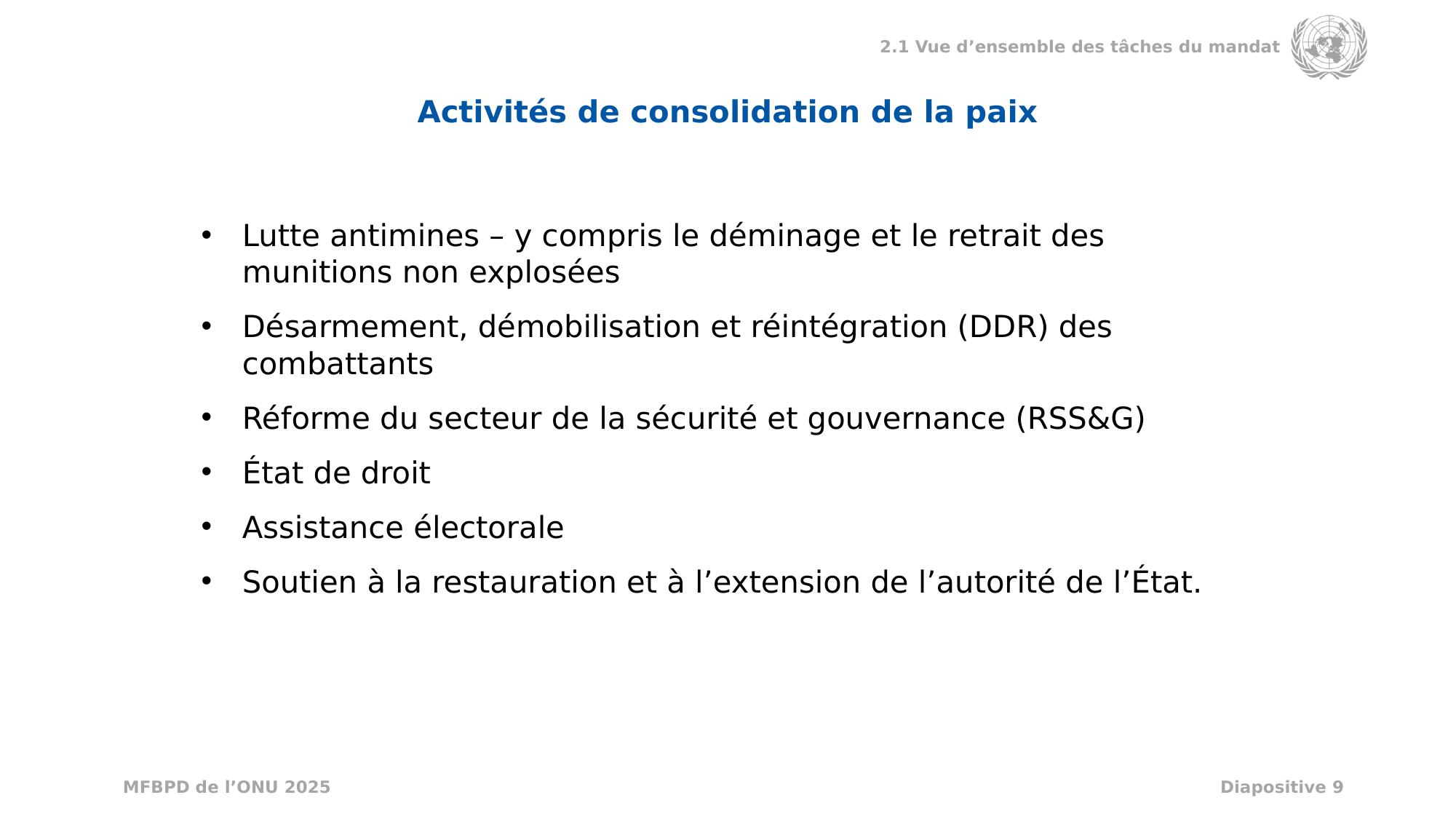

Activités de consolidation de la paix
Lutte antimines – y compris le déminage et le retrait des munitions non explosées
Désarmement, démobilisation et réintégration (DDR) des combattants
Réforme du secteur de la sécurité et gouvernance (RSS&G)
État de droit
Assistance électorale
Soutien à la restauration et à l’extension de l’autorité de l’État.